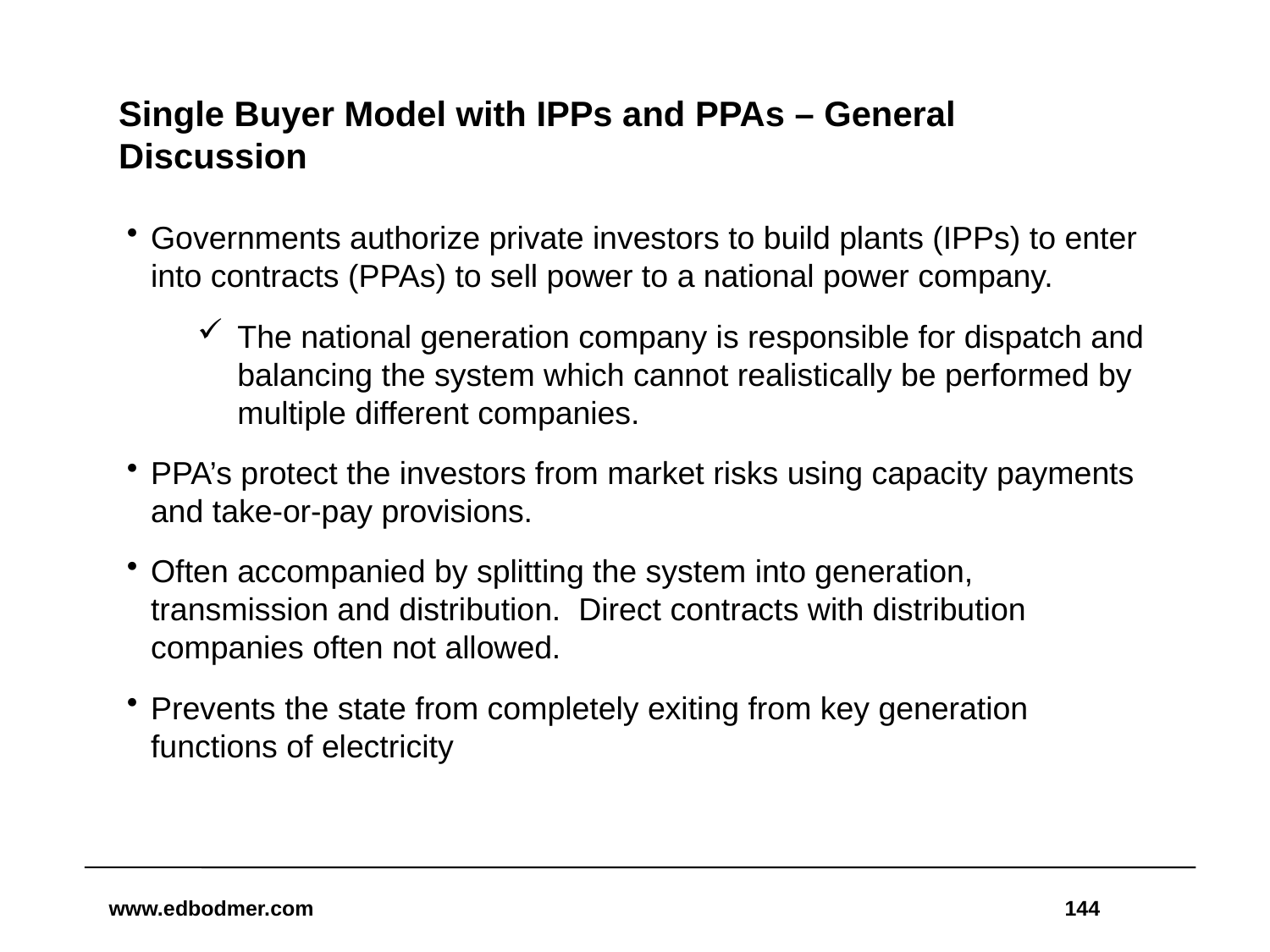

# Single Buyer Model with IPPs and PPAs – General  Discussion
Governments authorize private investors to build plants (IPPs) to enter into contracts (PPAs) to sell power to a national power company.
The national generation company is responsible for dispatch and balancing the system which cannot realistically be performed by multiple different companies.
PPA’s protect the investors from market risks using capacity payments and take-or-pay provisions.
Often accompanied by splitting the system into generation, transmission and distribution.  Direct contracts with distribution companies often not allowed.
Prevents the state from completely exiting from key generation functions of electricity